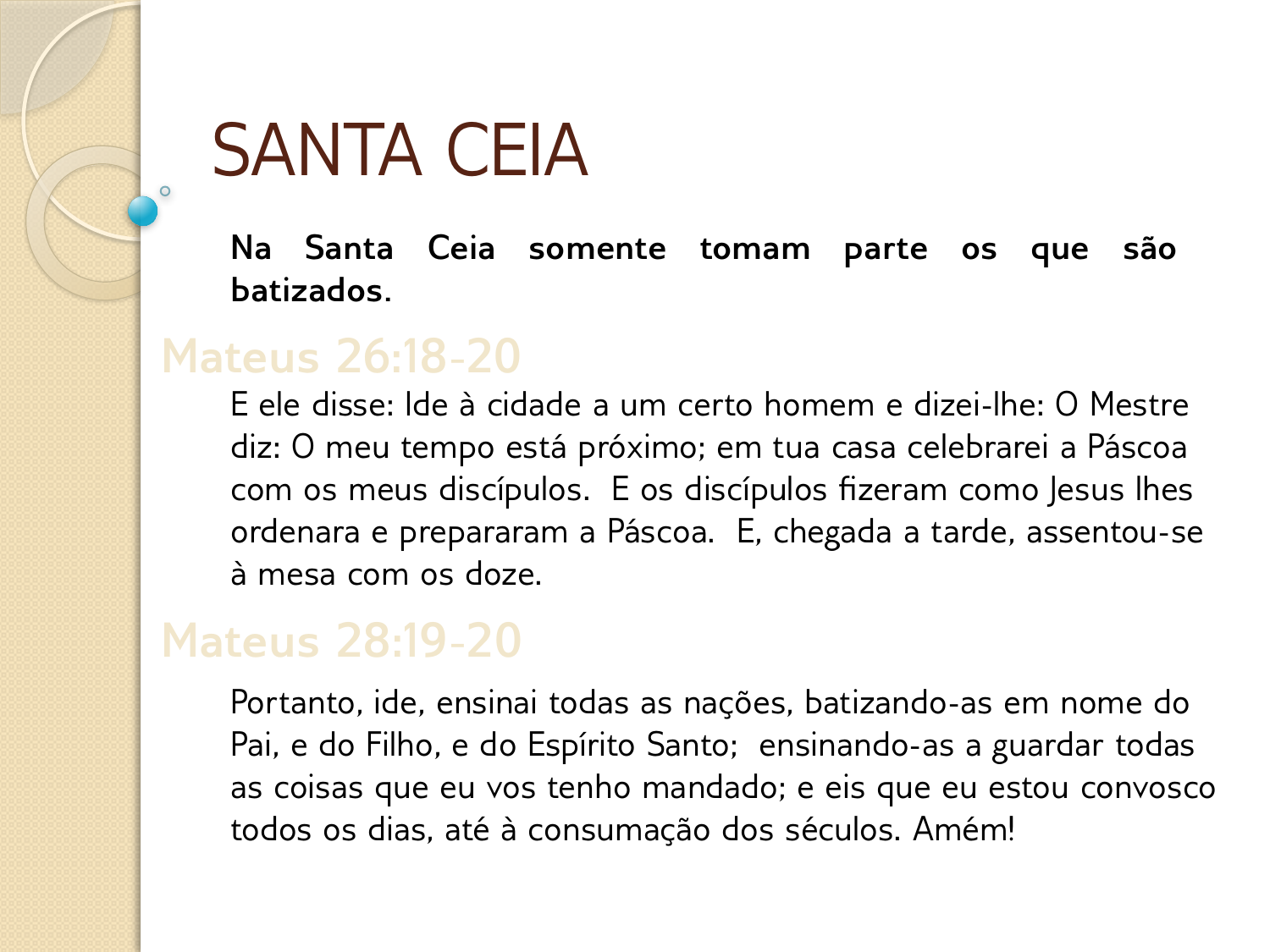

SANTA CEIA
Na Santa Ceia somente tomam parte os que são batizados.
Mateus 26:18-20
E ele disse: Ide à cidade a um certo homem e dizei-lhe: O Mestre diz: O meu tempo está próximo; em tua casa celebrarei a Páscoa com os meus discípulos.  E os discípulos fizeram como Jesus lhes ordenara e prepararam a Páscoa.  E, chegada a tarde, assentou-se à mesa com os doze.
Mateus 28:19-20
Portanto, ide, ensinai todas as nações, batizando-as em nome do Pai, e do Filho, e do Espírito Santo;  ensinando-as a guardar todas as coisas que eu vos tenho mandado; e eis que eu estou convosco todos os dias, até à consumação dos séculos. Amém!